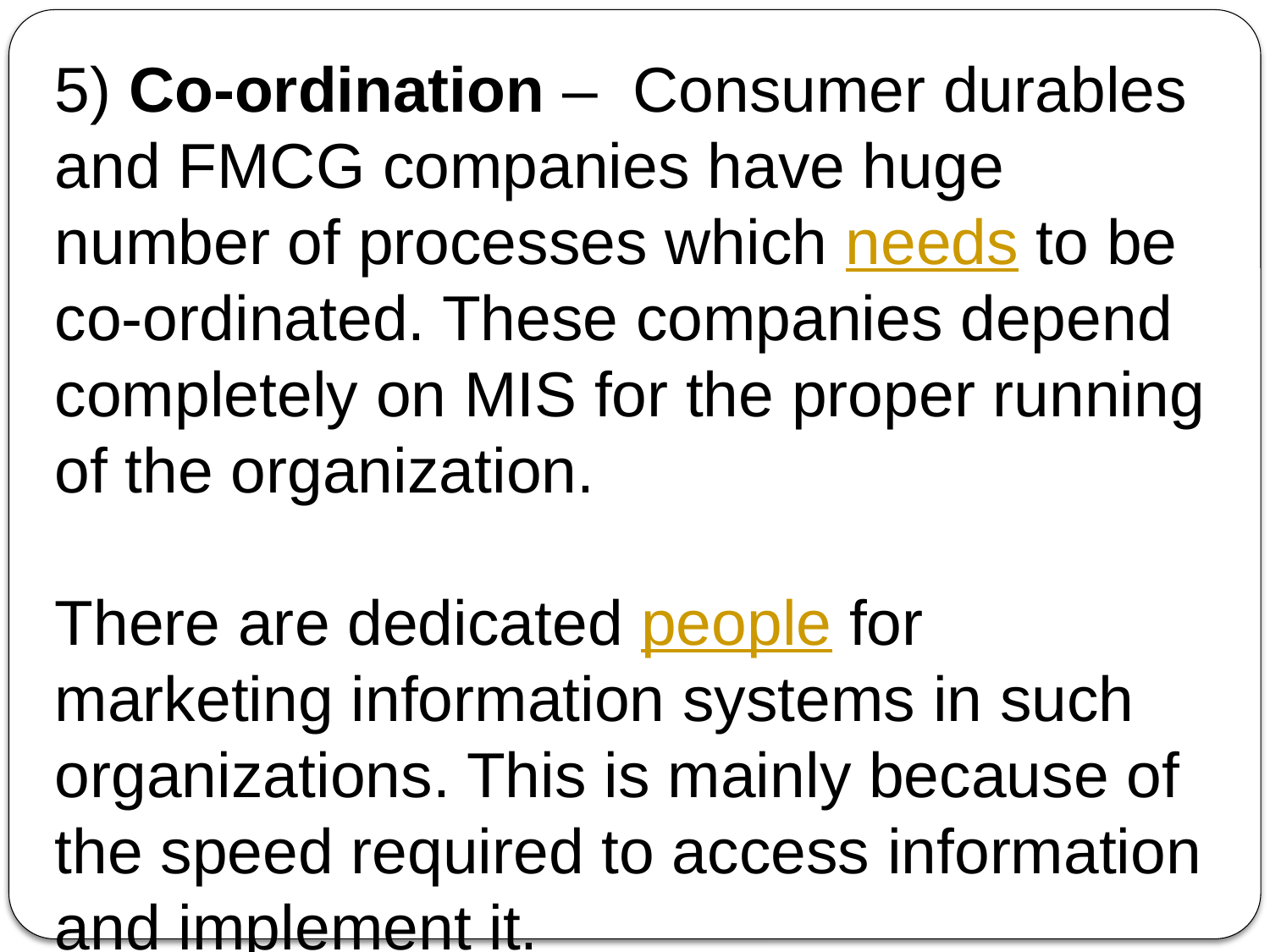

5) Co-ordination –  Consumer durables and FMCG companies have huge number of processes which needs to be co-ordinated. These companies depend completely on MIS for the proper running of the organization.

There are dedicated people for marketing information systems in such organizations. This is mainly because of the speed required to access information and implement it.